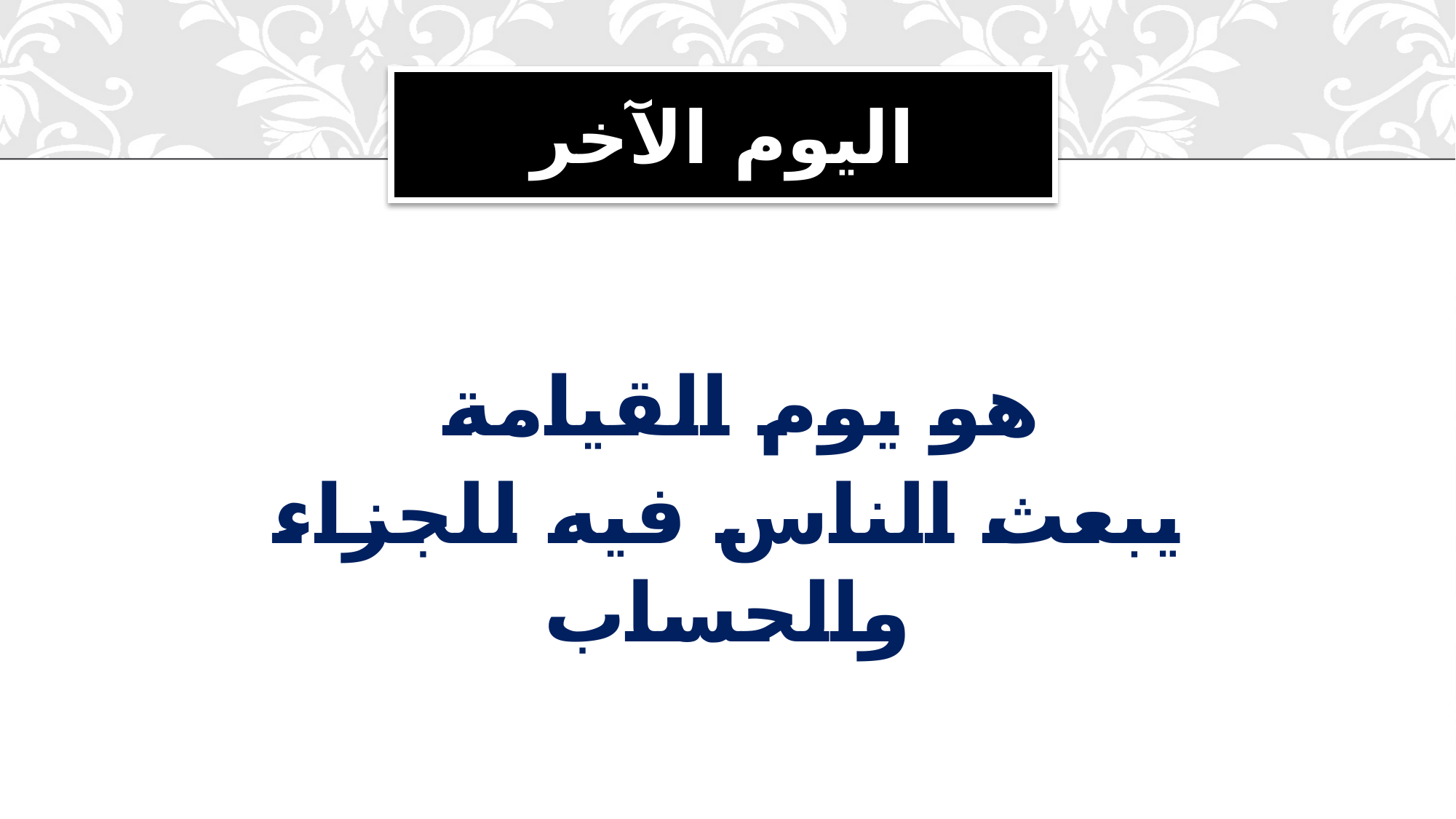

# اليوم الآخر

هو يوم القيامة
يبعث الناس فيه للجزاء والحساب